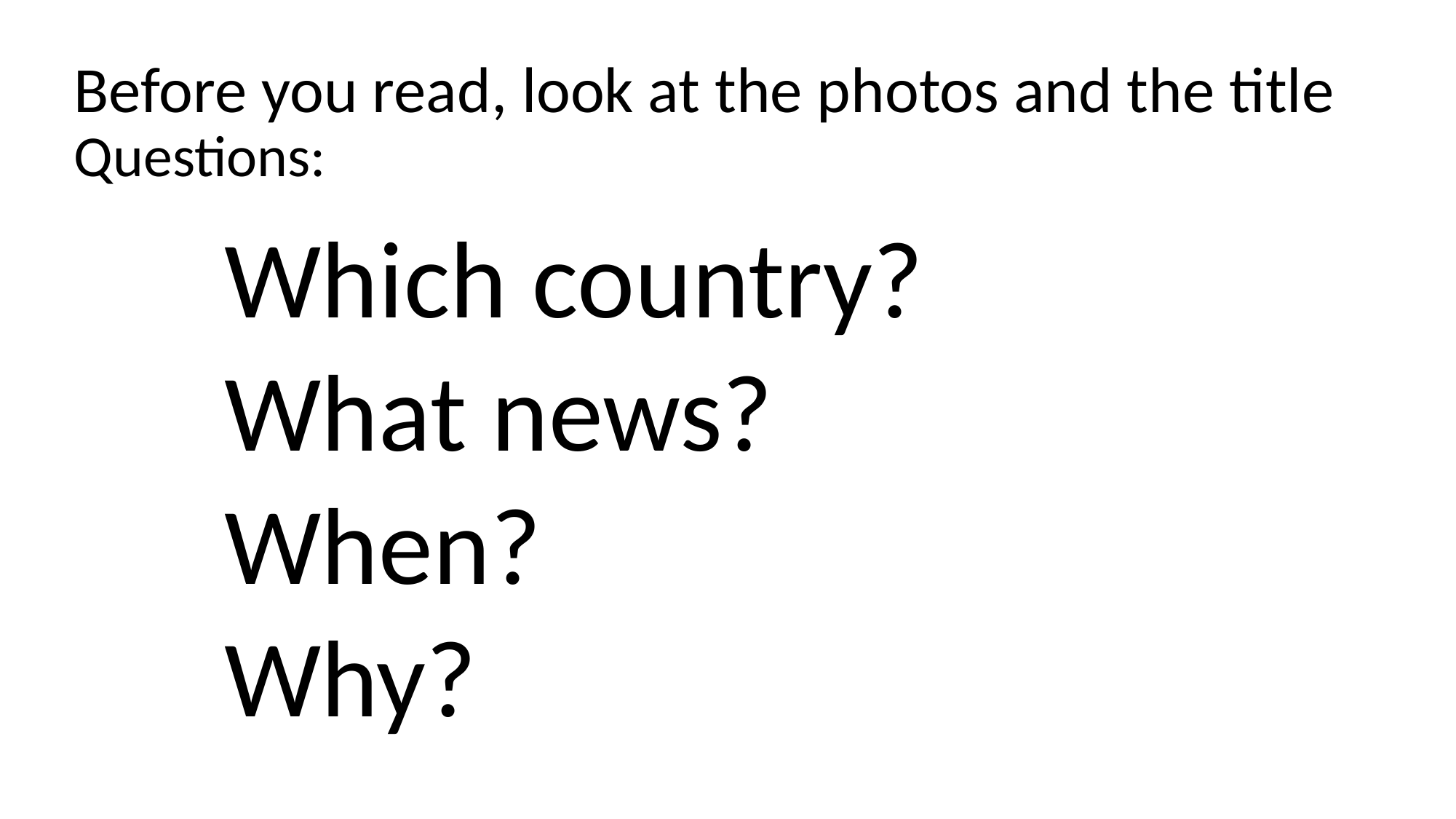

# Before you read, look at the photos and the title Questions:
Which country?
What news?
When?
Why?